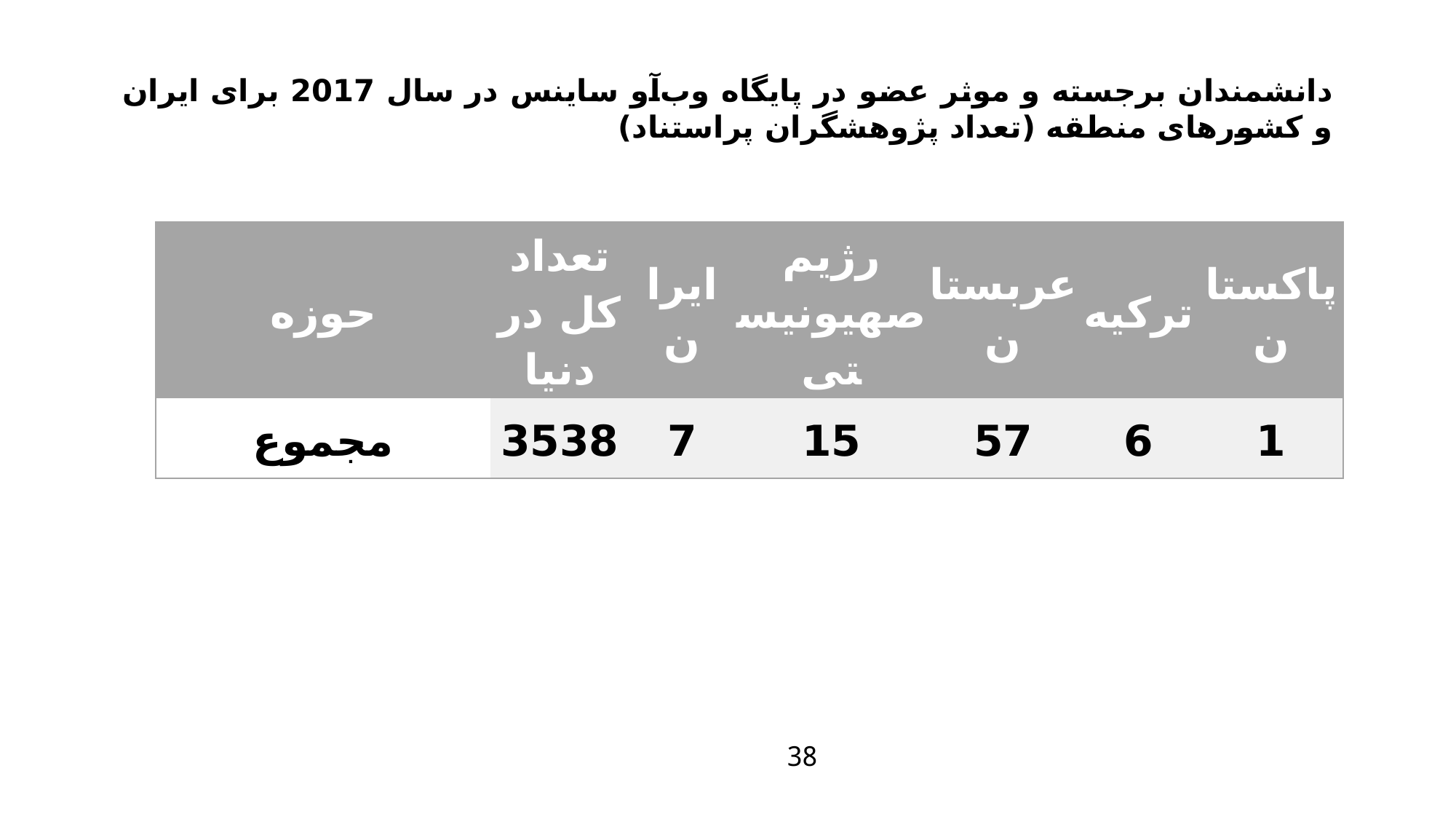

دانشمندان برجسته و موثر عضو در پایگاه وب‌آو ساینس در سال 2017 برای ایران و کشورهای منطقه (تعداد پژوهشگران پراستناد)
| حوزه | تعداد کل در دنیا | ایران | رژیم صهیونیستی | عربستان | ترکیه | پاکستان |
| --- | --- | --- | --- | --- | --- | --- |
| مجموع | 3538 | 7 | 15 | 57 | 6 | 1 |
38